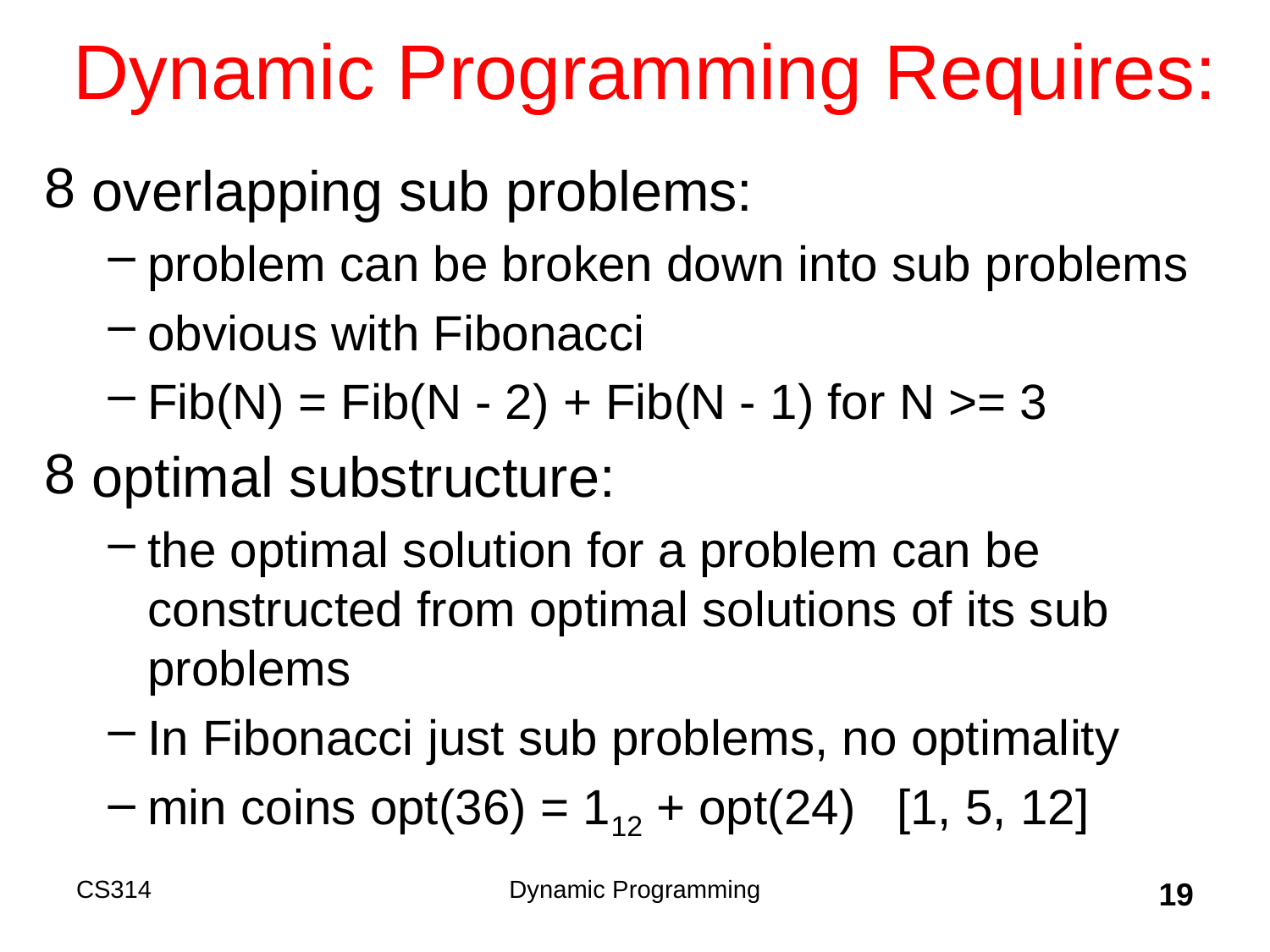

# Dynamic Programming Requires:
overlapping sub problems:
problem can be broken down into sub problems
obvious with Fibonacci
Fib(N) = Fib(N - 2) + Fib(N - 1) for N >= 3
optimal substructure:
the optimal solution for a problem can be constructed from optimal solutions of its sub problems
In Fibonacci just sub problems, no optimality
min coins opt(36) = 112 + opt(24)   [1, 5, 12]

CS314
Dynamic Programming
19